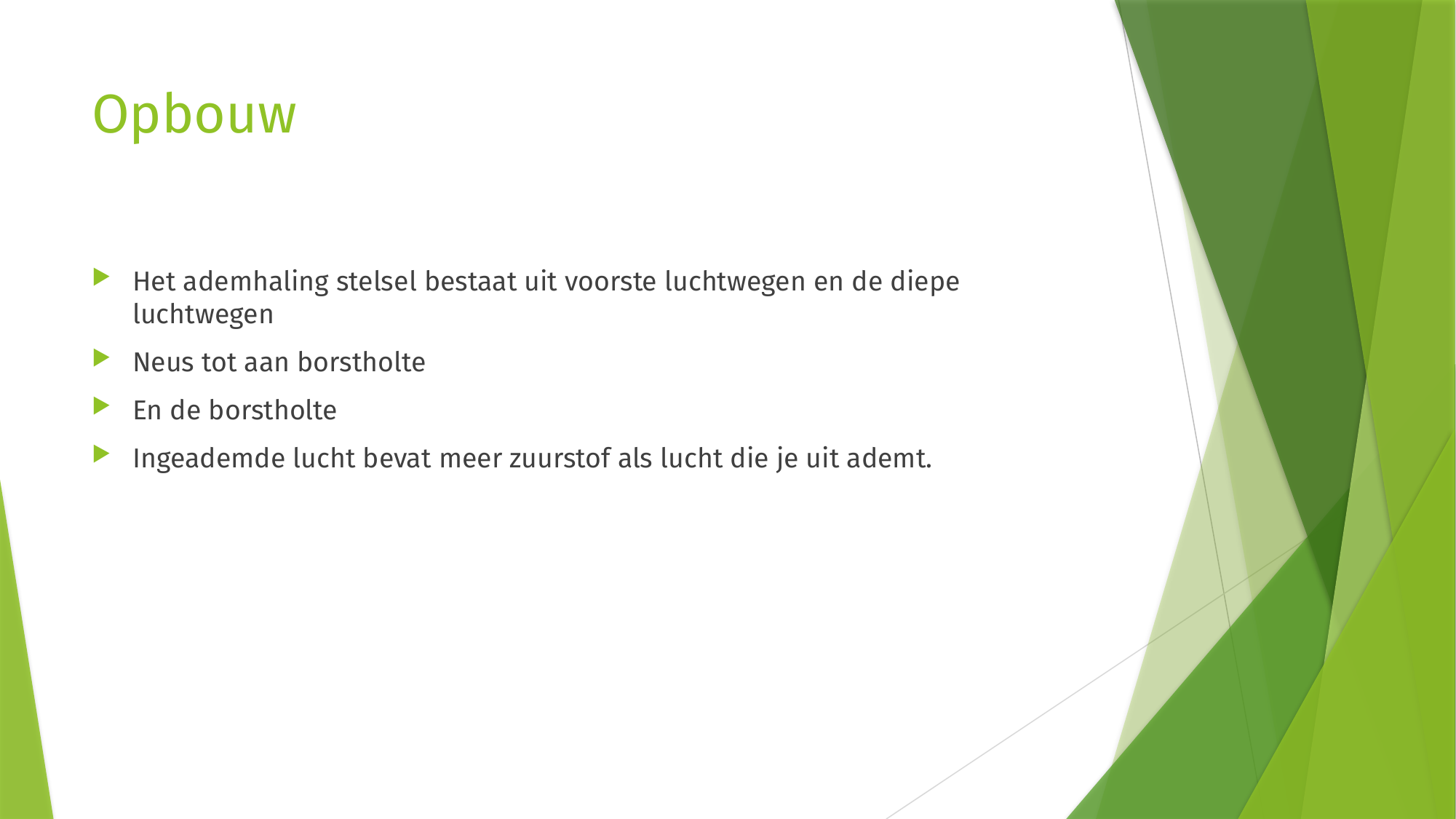

# Opbouw
Het ademhaling stelsel bestaat uit voorste luchtwegen en de diepe luchtwegen
Neus tot aan borstholte
En de borstholte
Ingeademde lucht bevat meer zuurstof als lucht die je uit ademt.